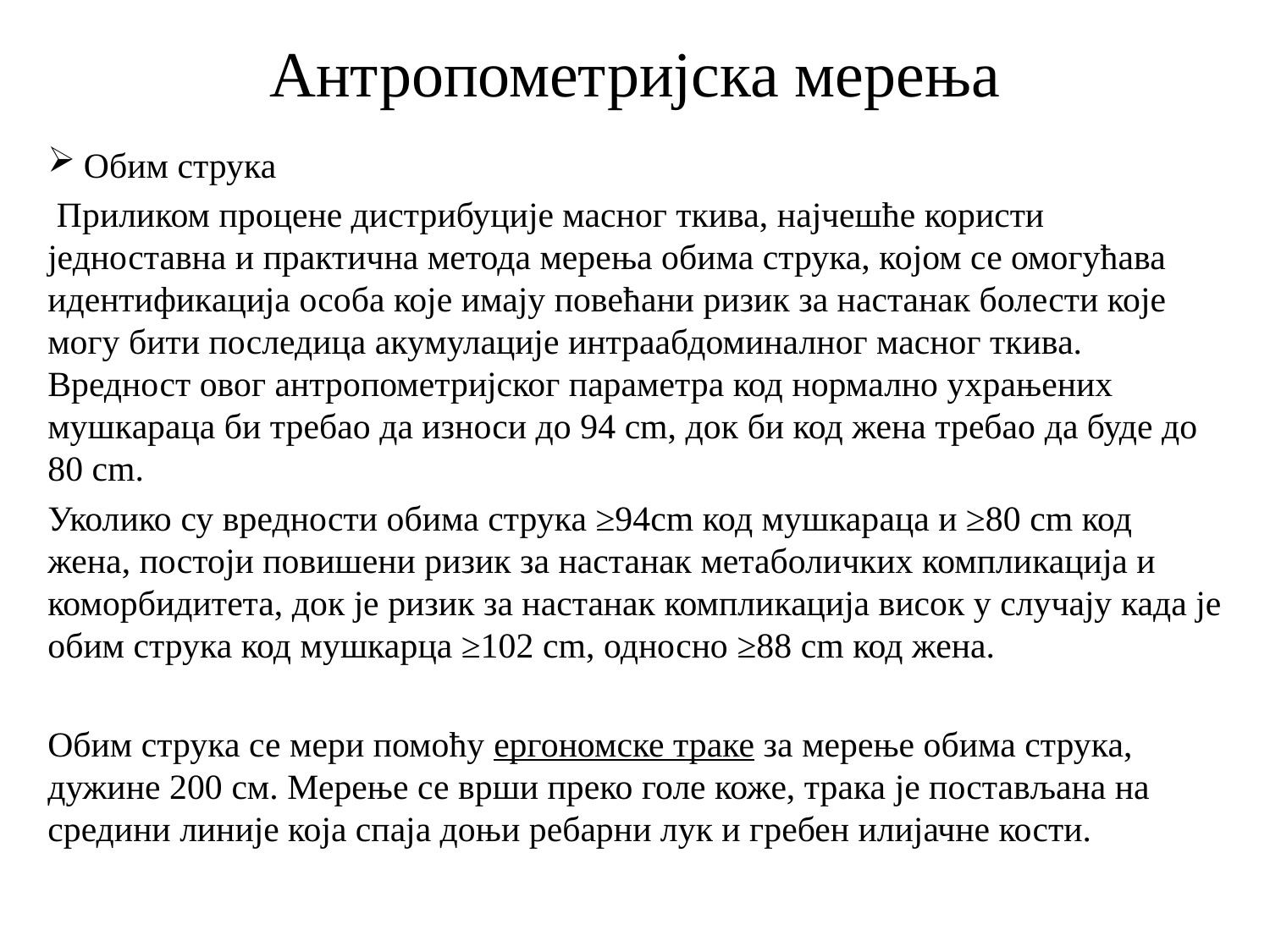

# Антропометријска мерења
 Обим струка
 Приликом процене дистрибуције масног ткива, најчешће користи једноставна и практична метода мерења обима струка, којом се омогућава идентификација особа које имају повећани ризик за настанак болести које могу бити последица акумулације интраабдоминалног масног ткива. Вредност овог антропометријског параметра код нормално ухрањених мушкараца би требао да износи до 94 cm, док би код жена требао да буде до 80 cm.
Уколико су вредности обима струка ≥94cm код мушкараца и ≥80 cm код жена, постоји повишени ризик за настанак метаболичких компликација и коморбидитета, док је ризик за настанак компликација висок у случају када је обим струка код мушкарца ≥102 cm, односно ≥88 cm код жена.

Обим струка се мери помоћу ергономске траке за мерење обима струка, дужине 200 см. Мерење се врши преко голе коже, трака је постављана на средини линије која спаја доњи ребарни лук и гребен илијачне кости.